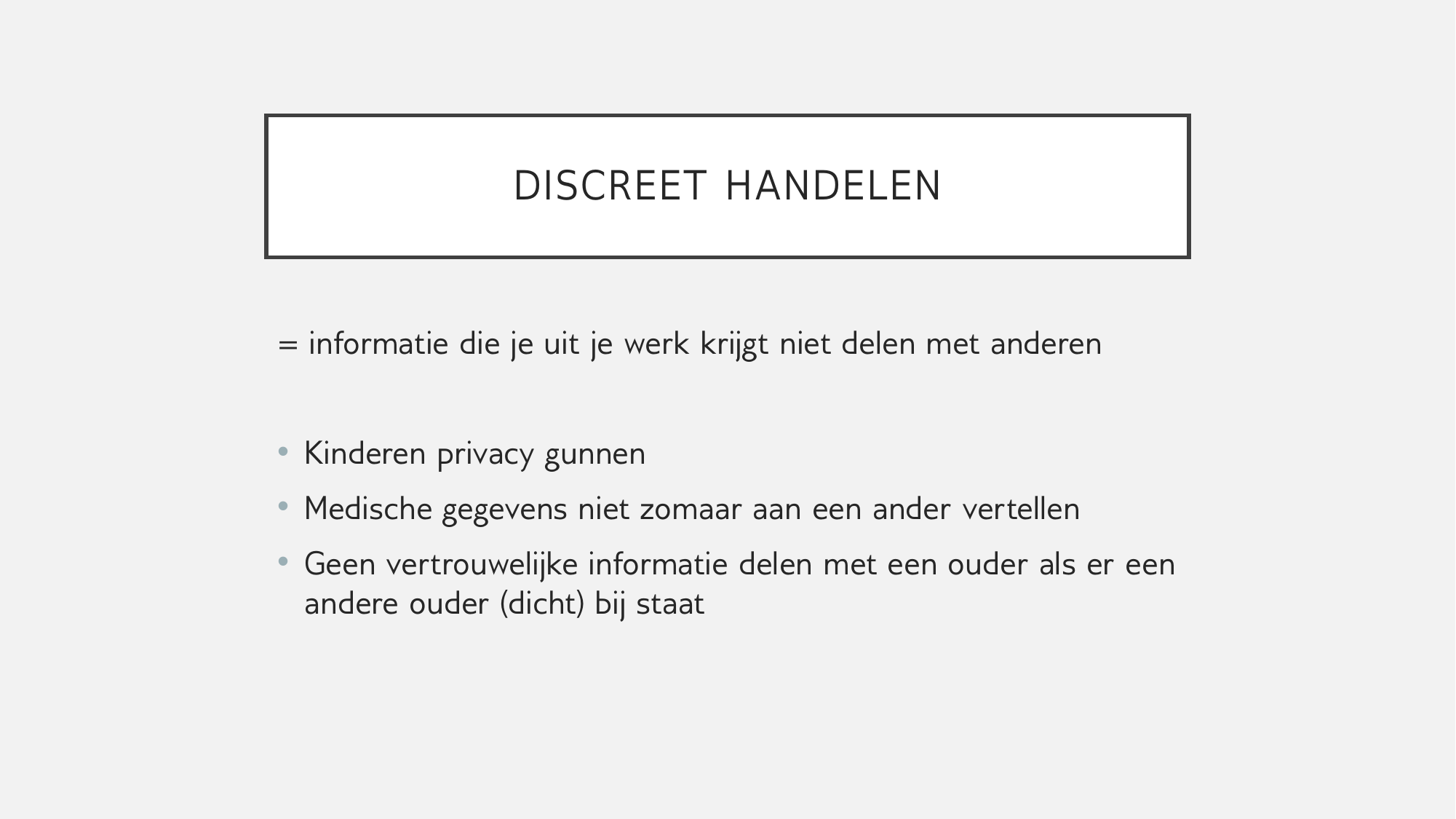

# Discreet handelen
= informatie die je uit je werk krijgt niet delen met anderen

Kinderen privacy gunnen
Medische gegevens niet zomaar aan een ander vertellen
Geen vertrouwelijke informatie delen met een ouder als er een andere ouder (dicht) bij staat